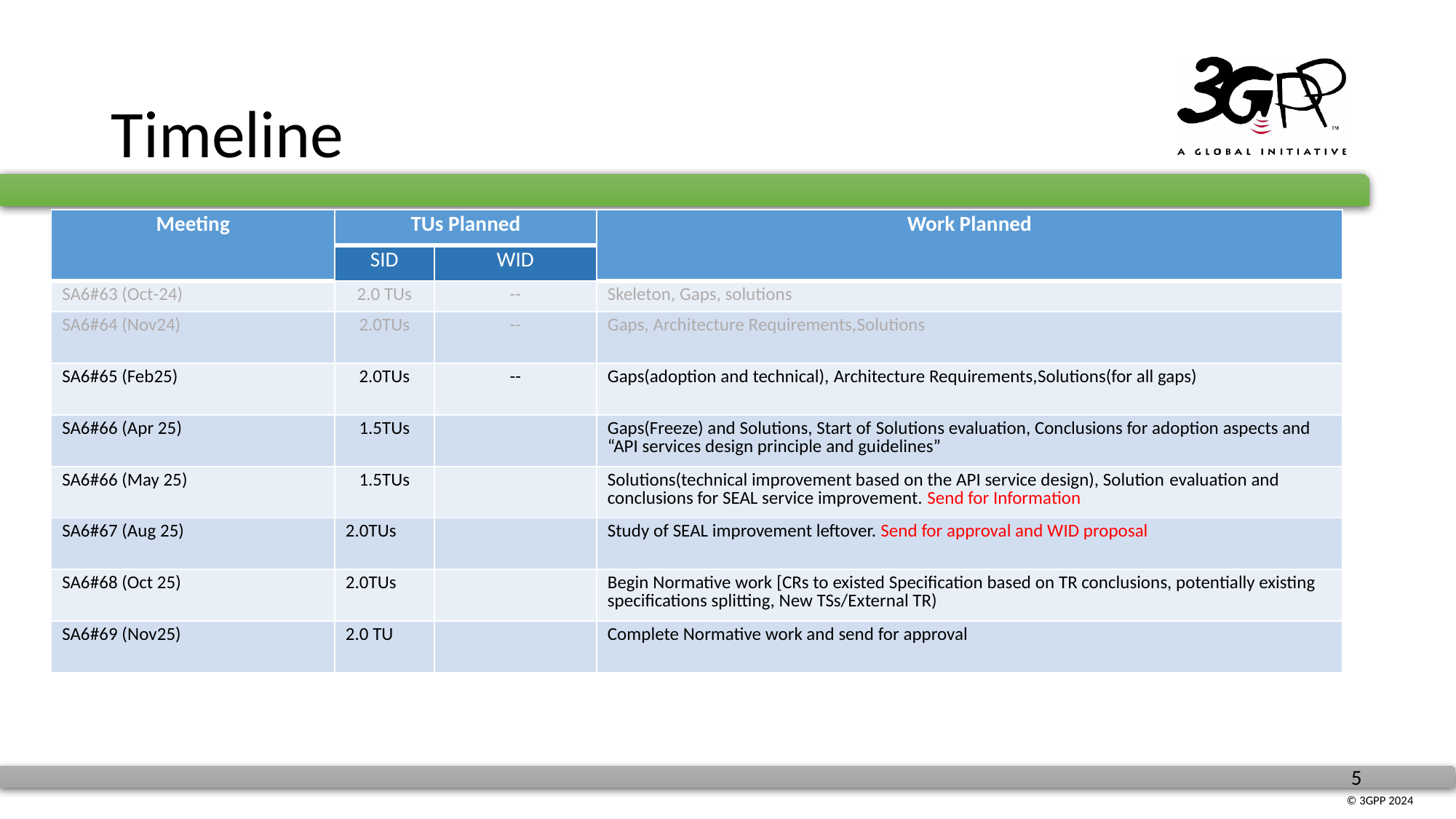

# Timeline
| Meeting | TUs Planned |  | Work Planned |
| --- | --- | --- | --- |
|  | SID | WID |  |
| SA6#63 (Oct-24) | 2.0 TUs | -- | Skeleton, Gaps, solutions |
| SA6#64 (Nov24) | 2.0TUs | -- | Gaps, Architecture Requirements,Solutions |
| SA6#65 (Feb25) | 2.0TUs | -- | Gaps(adoption and technical), Architecture Requirements,Solutions(for all gaps) |
| SA6#66 (Apr 25) | 1.5TUs |  | Gaps(Freeze) and Solutions, Start of Solutions evaluation, Conclusions for adoption aspects and “API services design principle and guidelines” |
| SA6#66 (May 25) | 1.5TUs |  | Solutions(technical improvement based on the API service design), Solution evaluation and conclusions for SEAL service improvement. Send for Information |
| SA6#67 (Aug 25) | 2.0TUs |  | Study of SEAL improvement leftover. Send for approval and WID proposal |
| SA6#68 (Oct 25) | 2.0TUs |  | Begin Normative work [CRs to existed Specification based on TR conclusions, potentially existing specifications splitting, New TSs/External TR) |
| SA6#69 (Nov25) | 2.0 TU |  | Complete Normative work and send for approval |